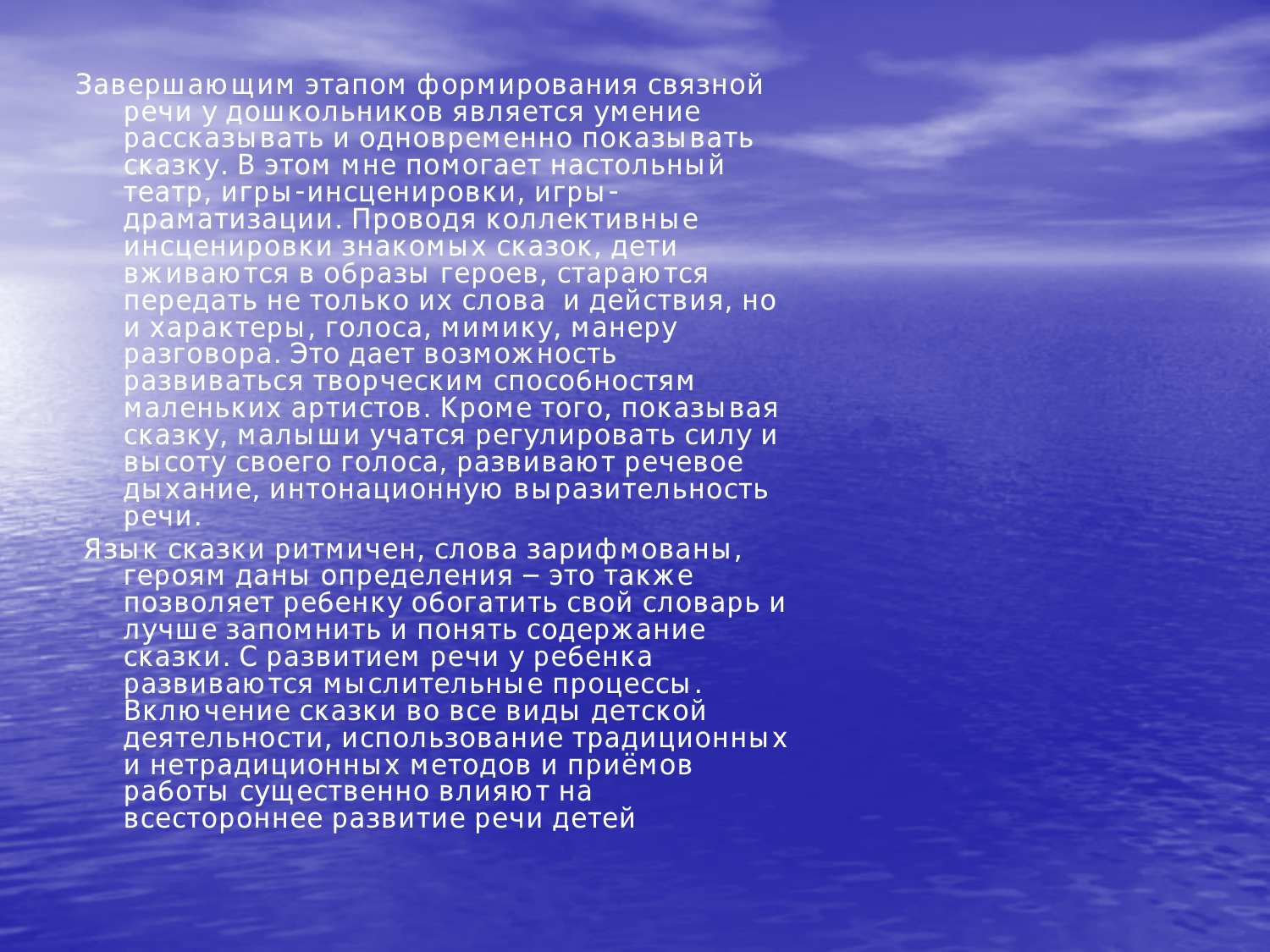

Завершающим этапом формирования связной речи у дошкольников является умение рассказывать и одновременно показывать сказку. В этом мне помогает настольный театр, игры-инсценировки, игры-драматизации. Проводя коллективные инсценировки знакомых сказок, дети вживаются в образы героев, стараются передать не только их слова  и действия, но и характеры, голоса, мимику, манеру разговора. Это дает возможность развиваться творческим способностям маленьких артистов. Кроме того, показывая сказку, малыши учатся регулировать силу и высоту своего голоса, развивают речевое дыхание, интонационную выразительность речи.
 Язык сказки ритмичен, слова зарифмованы, героям даны определения – это также позволяет ребенку обогатить свой словарь и лучше запомнить и понять содержание сказки. С развитием речи у ребенка развиваются мыслительные процессы. Включение сказки во все виды детской деятельности, использование традиционных и нетрадиционных методов и приёмов работы существенно влияют на всестороннее развитие речи детей